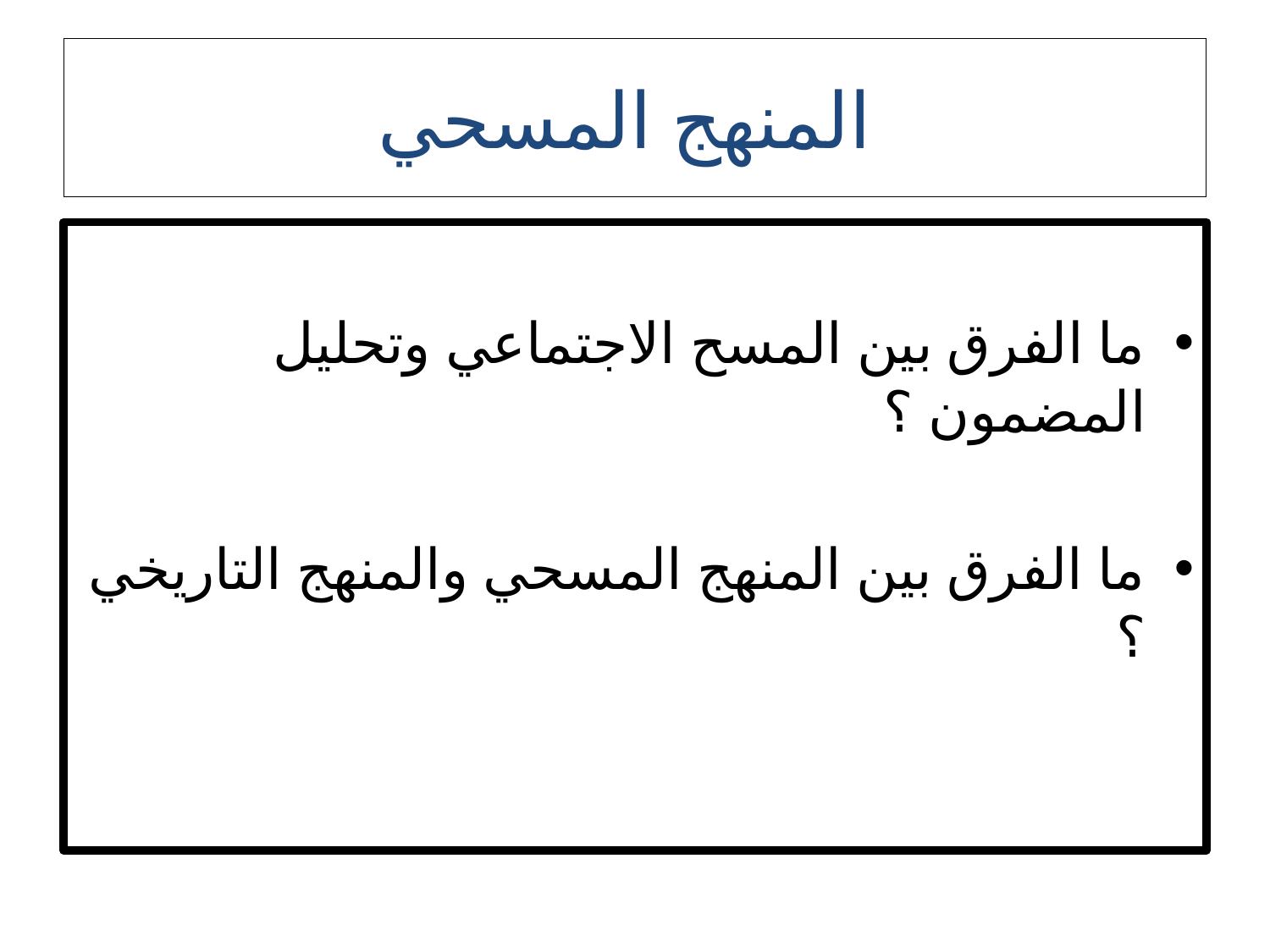

# المنهج المسحي

ما الفرق بين المسح الاجتماعي وتحليل المضمون ؟

ما الفرق بين المنهج المسحي والمنهج التاريخي ؟